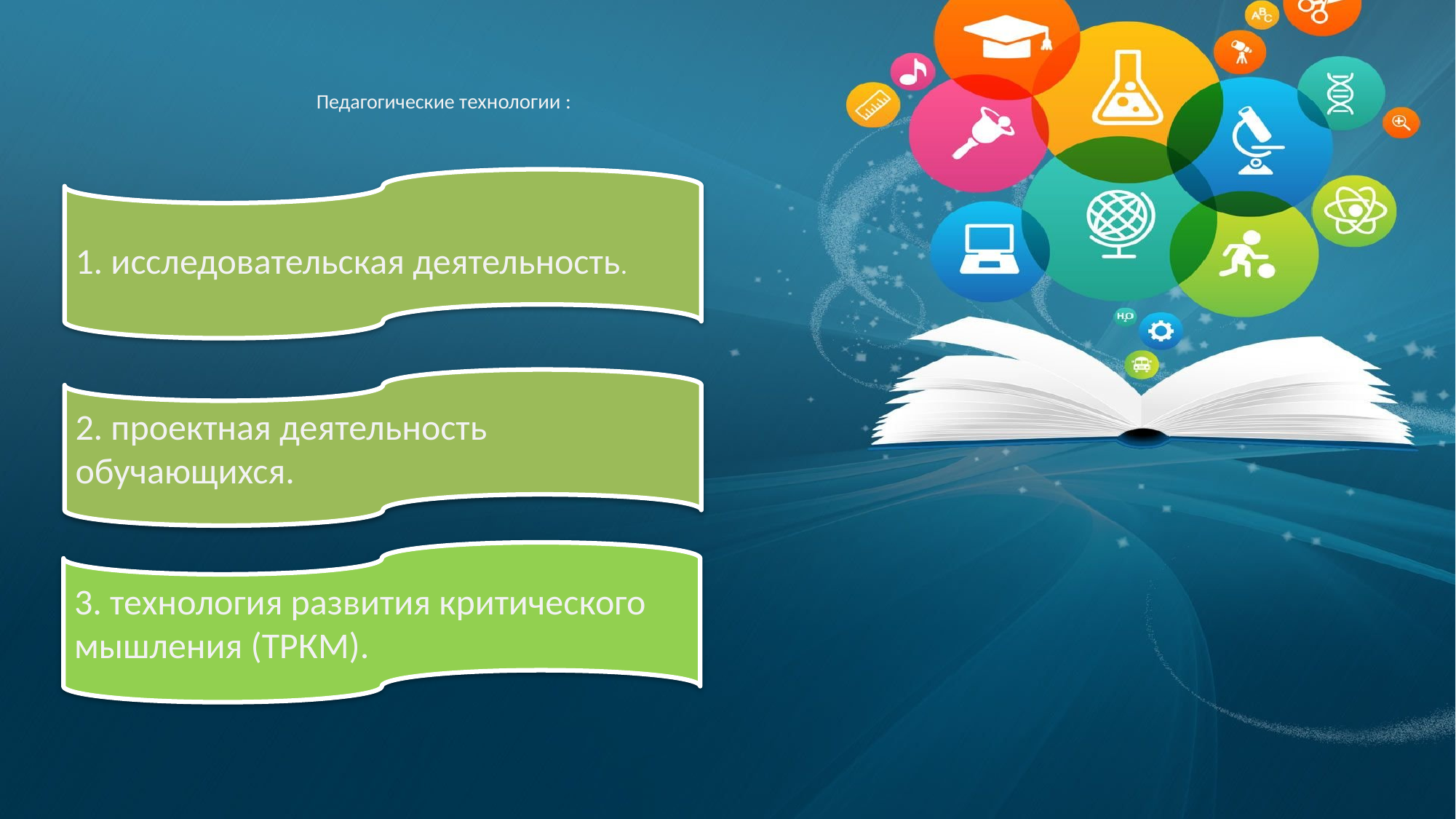

# Педагогические технологии :

1. исследовательская деятельность.

2. проектная деятельность обучающихся.
3. технология развития критического мышления (ТРКМ).